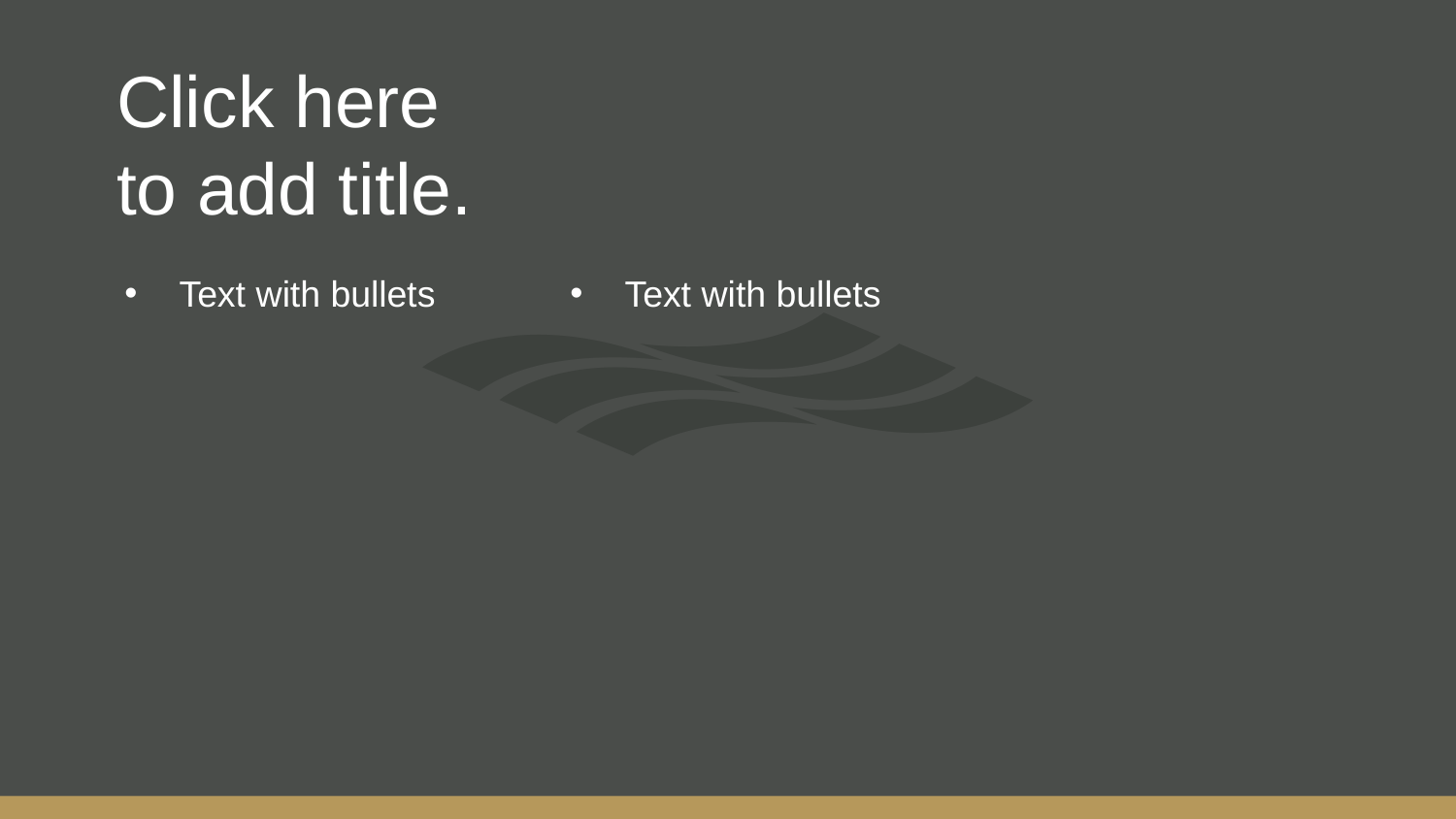

# Click here to add title.
Text with bullets
Text with bullets